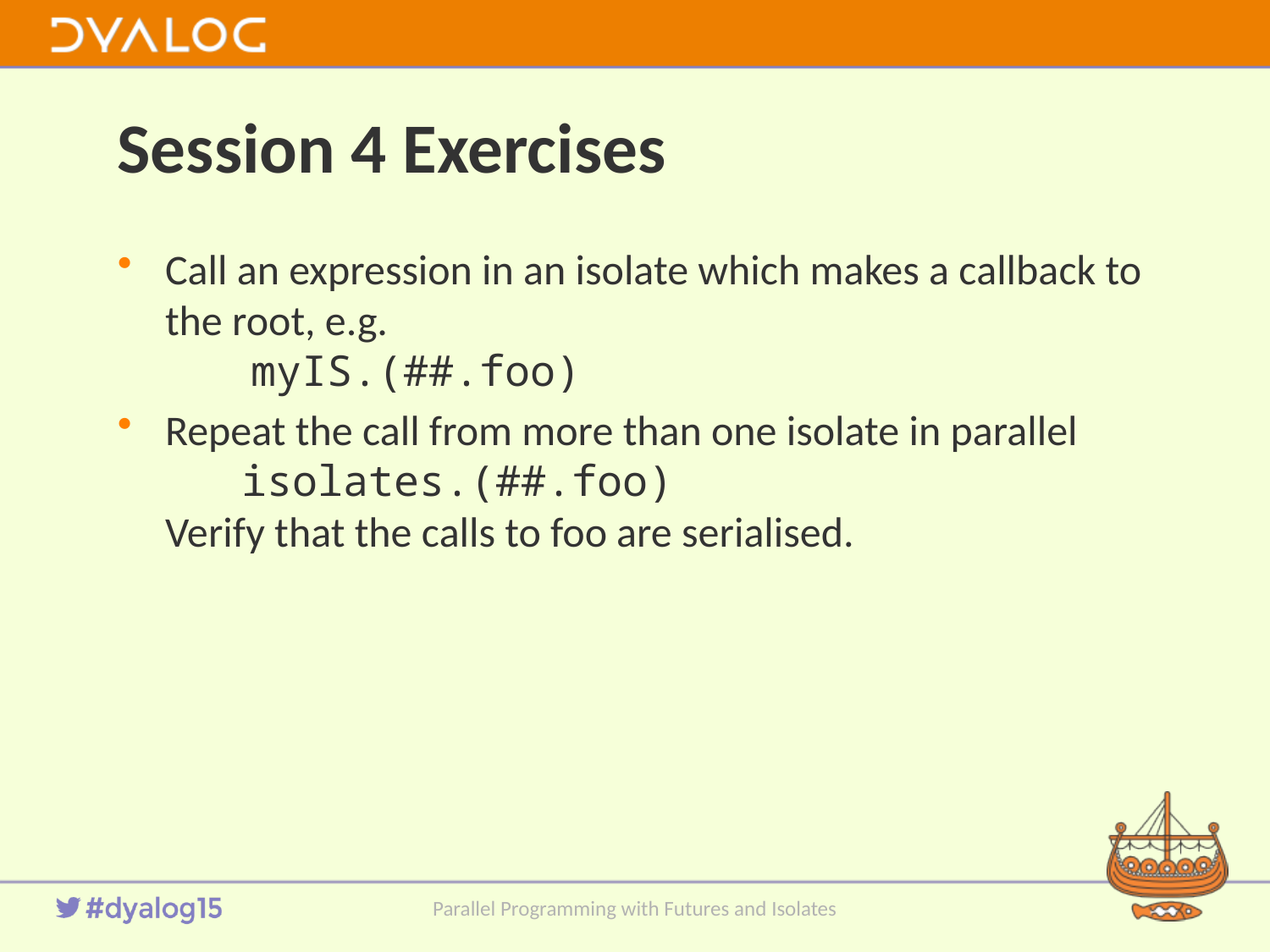

# Session 4 Exercises
Call an expression in an isolate which makes a callback to the root, e.g.
         myIS.(##.foo)
Repeat the call from more than one isolate in parallel
        isolates.(##.foo)
Verify that the calls to foo are serialised.
Parallel Programming with Futures and Isolates